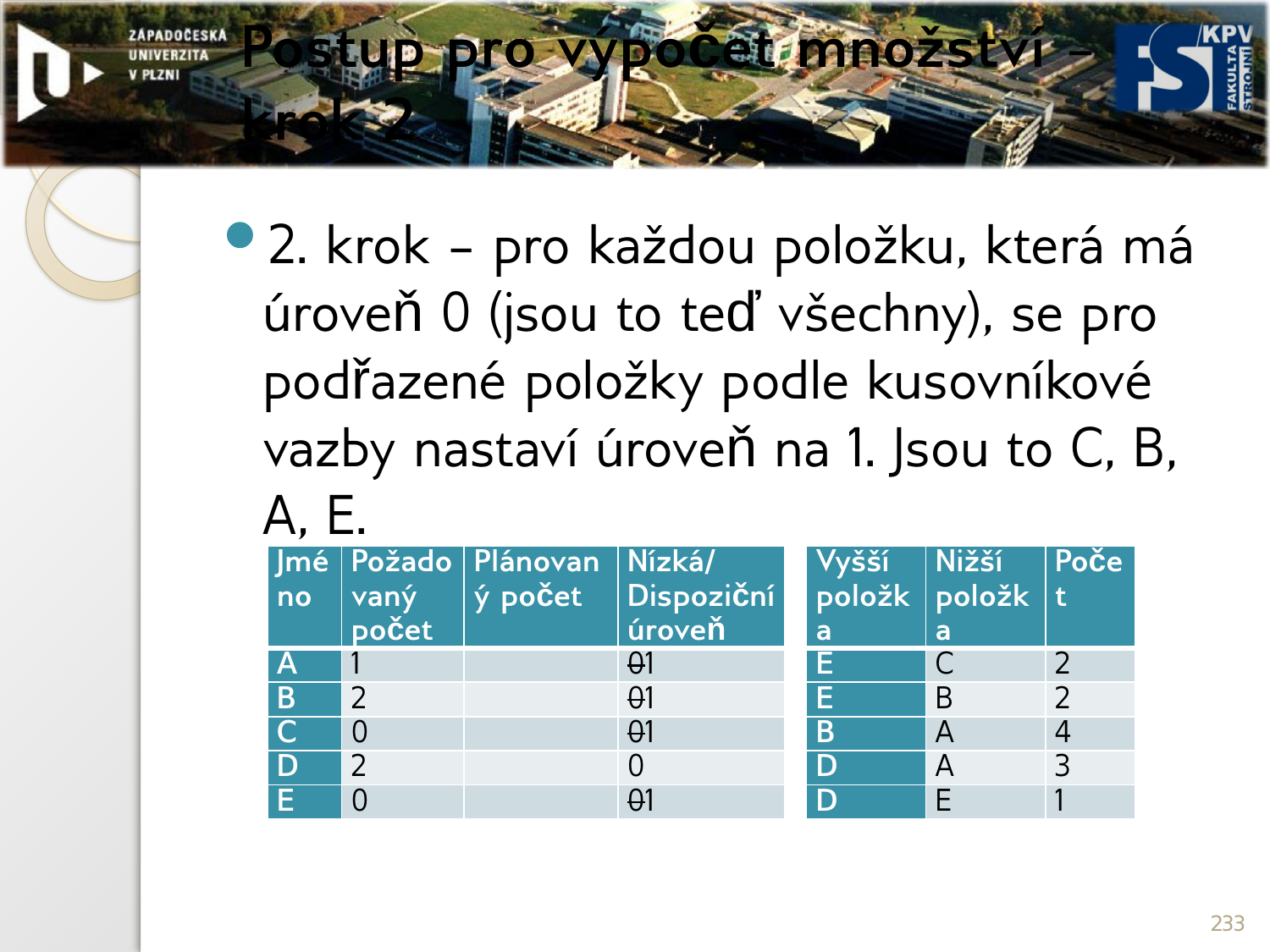

# Postup pro výpočet množství – krok 2
2. krok – pro každou položku, která má úroveň 0 (jsou to teď všechny), se pro podřazené položky podle kusovníkové vazby nastaví úroveň na 1. Jsou to C, B, A, E.

| Jméno | Požadovaný počet | Plánovaný počet | Nízká/Dispoziční úroveň |
| --- | --- | --- | --- |
| A | 1 |  | 01 |
| B | 2 |  | 01 |
| C | 0 |  | 01 |
| D | 2 |  | 0 |
| E | 0 |  | 01 |
| Vyšší položka | Nižší položka | Počet |
| --- | --- | --- |
| E | C | 2 |
| E | B | 2 |
| B | A | 4 |
| D | A | 3 |
| D | E | 1 |
233